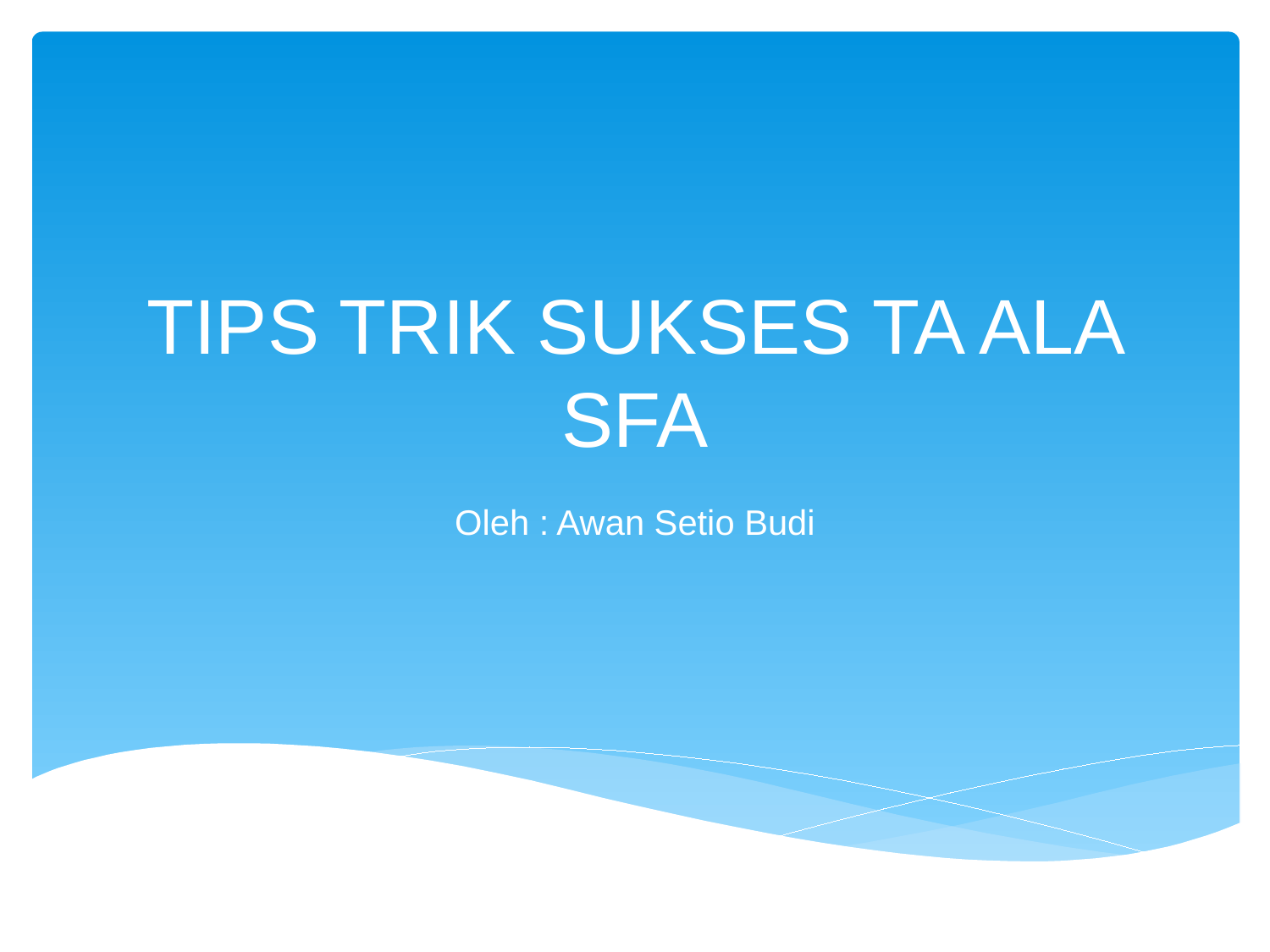

# TIPS TRIK SUKSES TA ALA SFA
Oleh : Awan Setio Budi